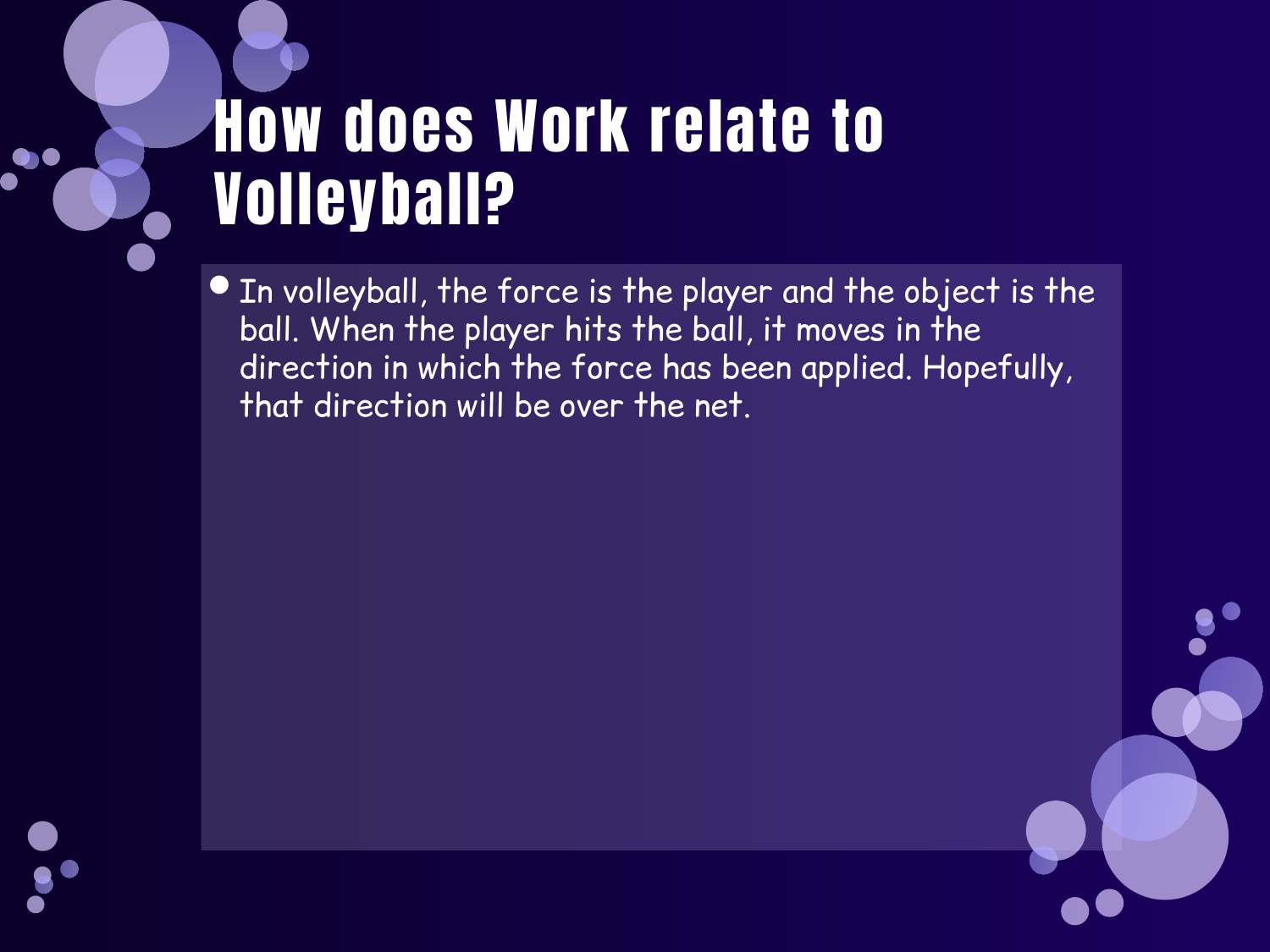

# How does Work relate to Volleyball?
In volleyball, the force is the player and the object is the ball. When the player hits the ball, it moves in the direction in which the force has been applied. Hopefully, that direction will be over the net.